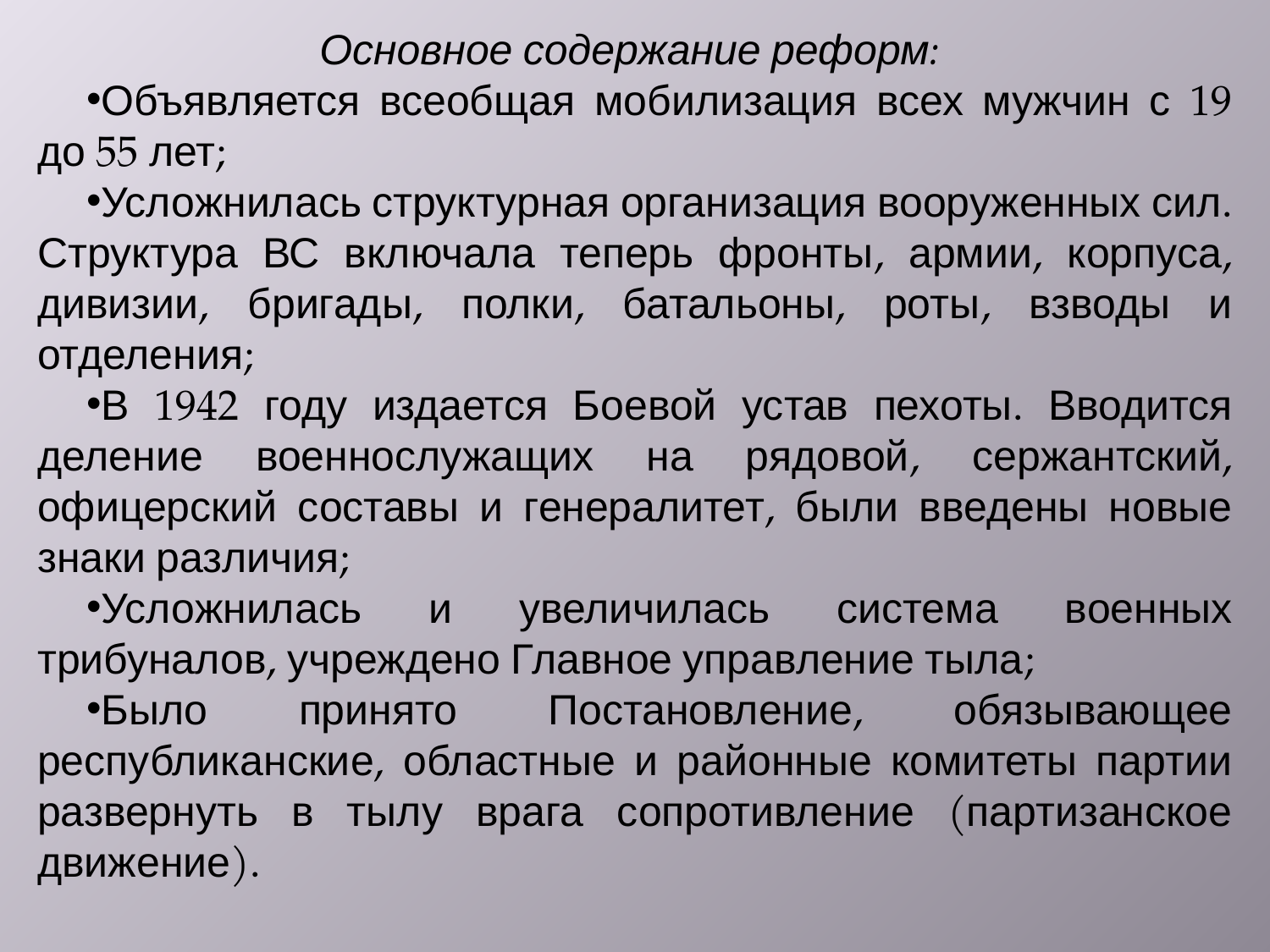

Основное содержание реформ:
Объявляется всеобщая мобилизация всех мужчин с 19 до 55 лет;
Усложнилась структурная организация вооруженных сил. Структура ВС включала теперь фронты, армии, корпуса, дивизии, бригады, полки, батальоны, роты, взводы и отделения;
В 1942 году издается Боевой устав пехоты. Вводится деление военнослужащих на рядовой, сержантский, офицерский составы и генералитет, были введены новые знаки различия;
Усложнилась и увеличилась система военных трибуналов, учреждено Главное управление тыла;
Было принято Постановление, обязывающее республиканские, областные и районные комитеты партии развернуть в тылу врага сопротивление (партизанское движение).